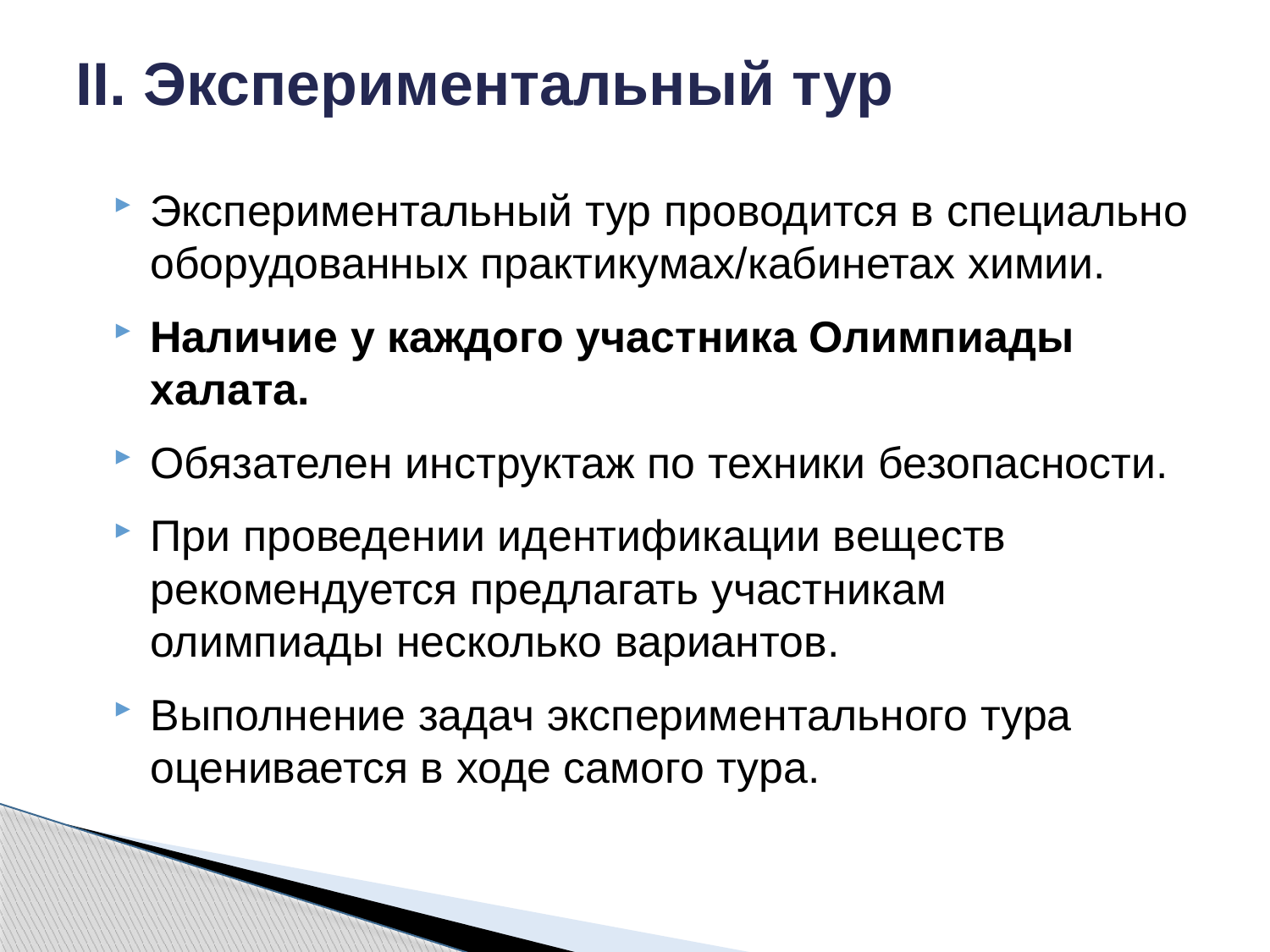

# II. Экспериментальный тур
Экспериментальный тур проводится в специально оборудованных практикумах/кабинетах химии.
Наличие у каждого участника Олимпиады халата.
Обязателен инструктаж по техники безопасности.
При проведении идентификации веществ рекомендуется предлагать участникам олимпиады несколько вариантов.
Выполнение задач экспериментального тура оценивается в ходе самого тура.